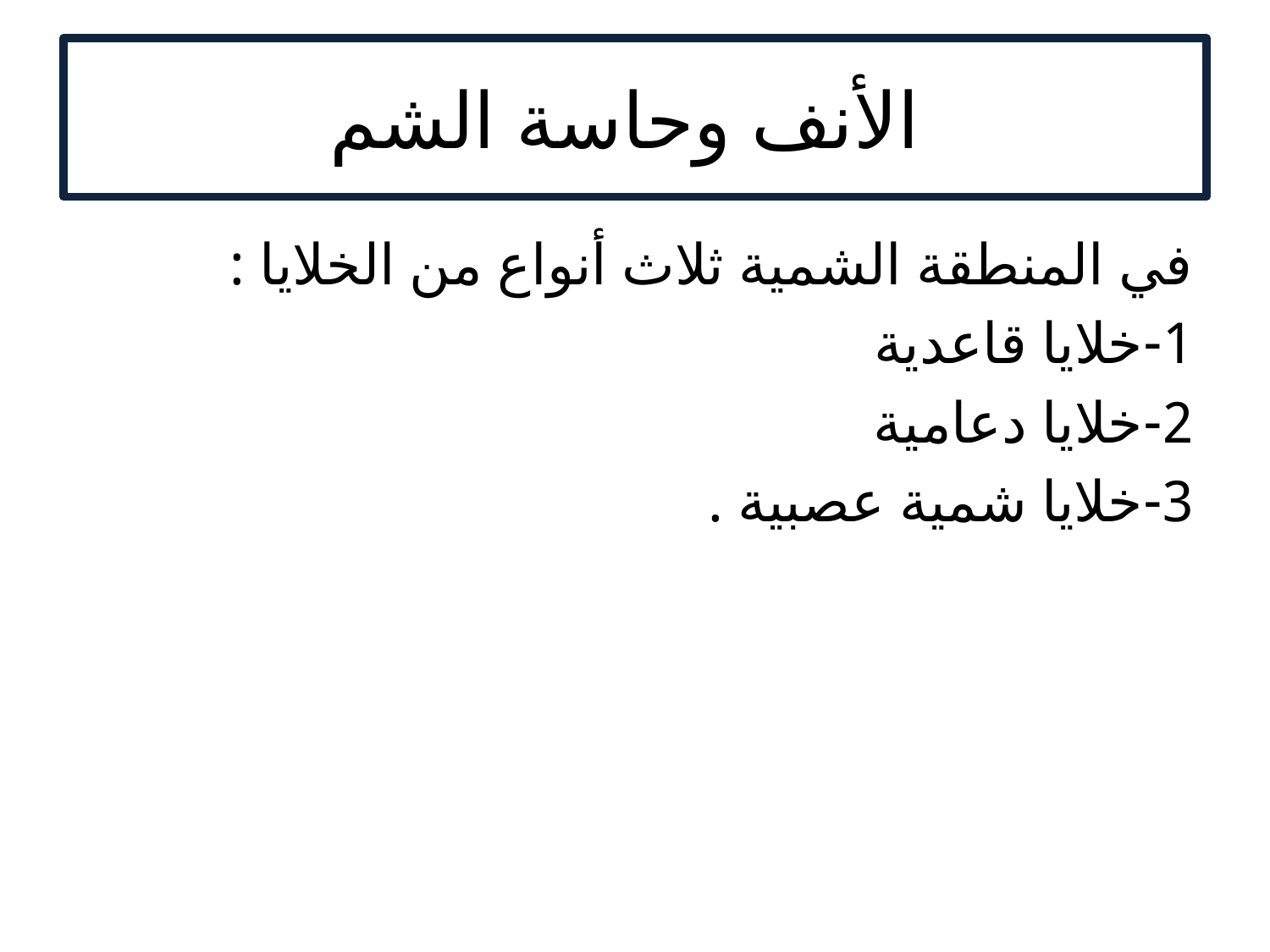

# الأنف وحاسة الشم
في المنطقة الشمية ثلاث أنواع من الخلايا :
1-خلايا قاعدية
2-خلايا دعامية
3-خلايا شمية عصبية .